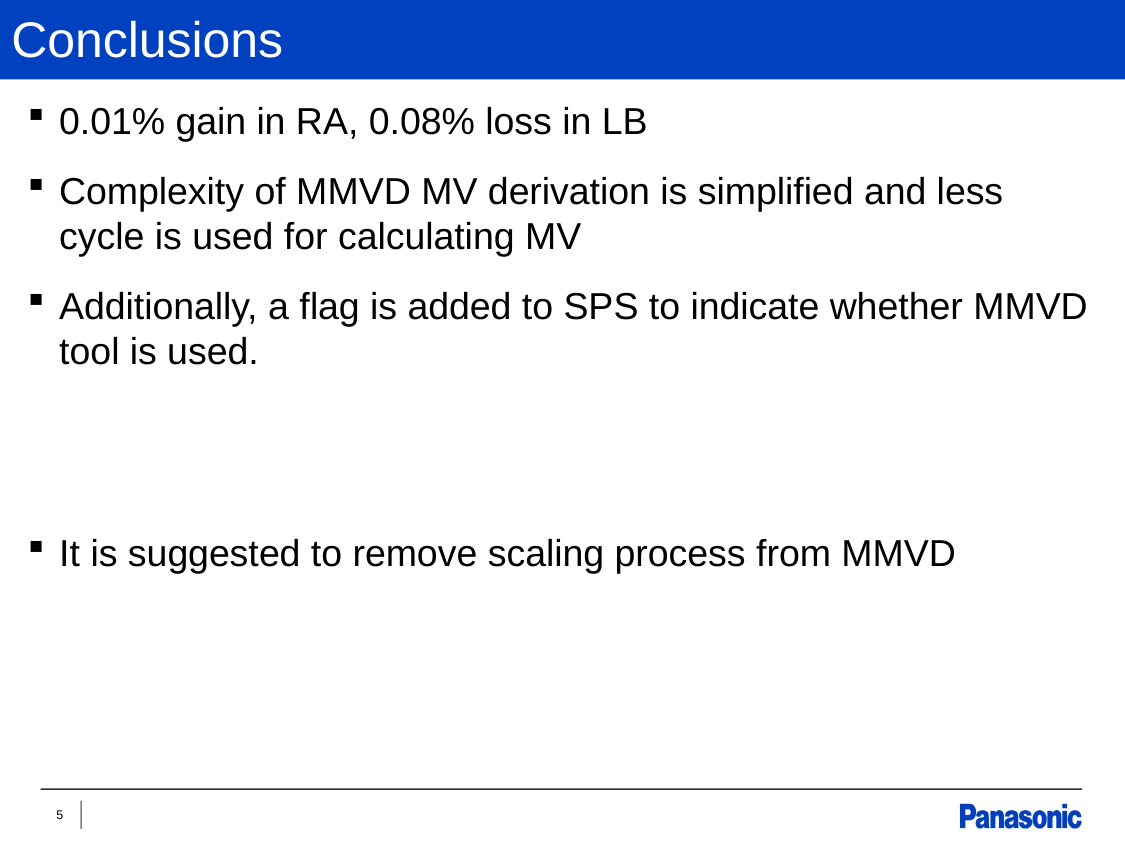

# Conclusions
0.01% gain in RA, 0.08% loss in LB
Complexity of MMVD MV derivation is simplified and less cycle is used for calculating MV
Additionally, a flag is added to SPS to indicate whether MMVD tool is used.

It is suggested to remove scaling process from MMVD